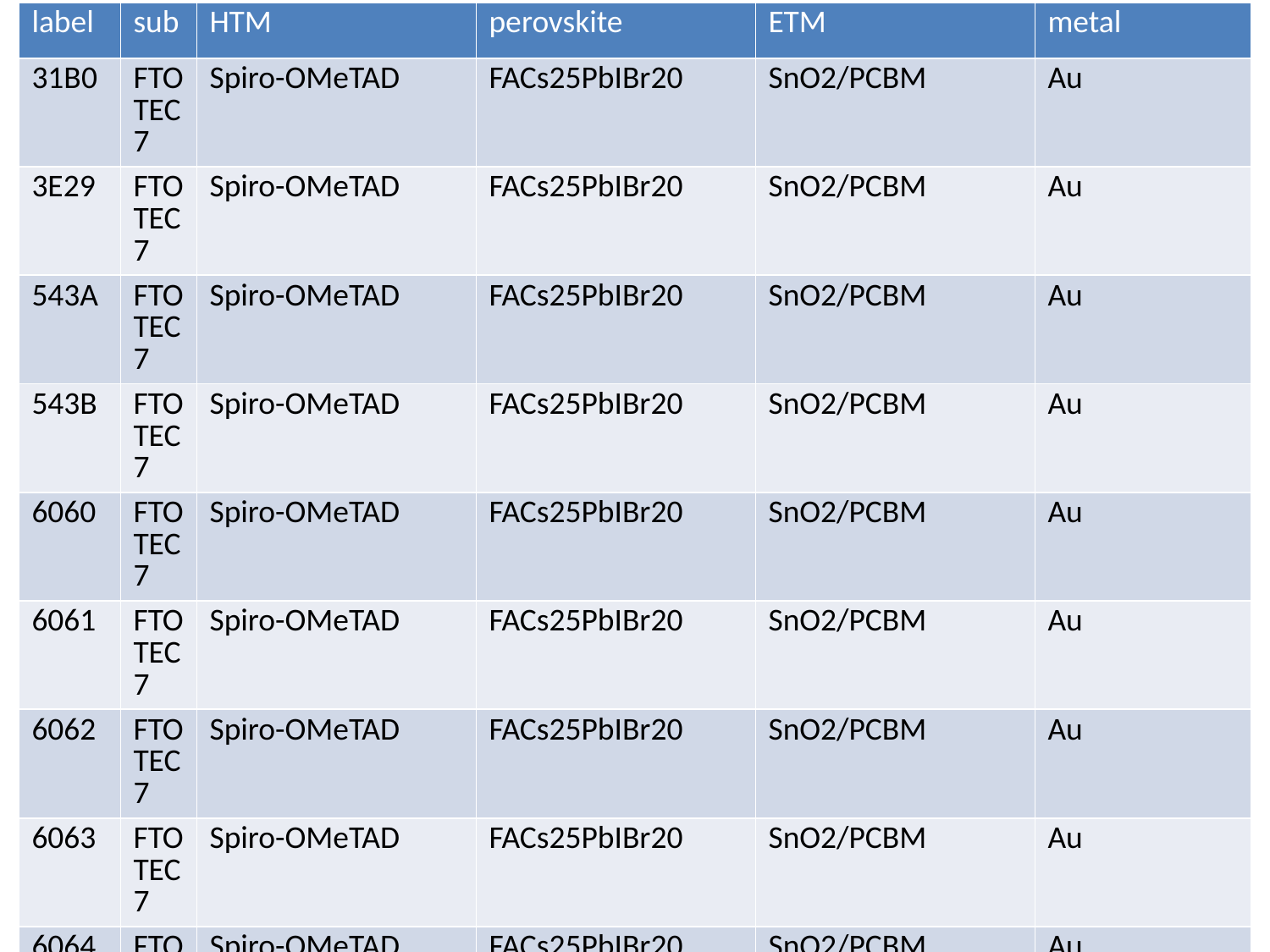

| label | sub | HTM | perovskite | ETM | metal |
| --- | --- | --- | --- | --- | --- |
| 31B0 | FTO TEC7 | Spiro-OMeTAD | FACs25PbIBr20 | SnO2/PCBM | Au |
| 3E29 | FTO TEC7 | Spiro-OMeTAD | FACs25PbIBr20 | SnO2/PCBM | Au |
| 543A | FTO TEC7 | Spiro-OMeTAD | FACs25PbIBr20 | SnO2/PCBM | Au |
| 543B | FTO TEC7 | Spiro-OMeTAD | FACs25PbIBr20 | SnO2/PCBM | Au |
| 6060 | FTO TEC7 | Spiro-OMeTAD | FACs25PbIBr20 | SnO2/PCBM | Au |
| 6061 | FTO TEC7 | Spiro-OMeTAD | FACs25PbIBr20 | SnO2/PCBM | Au |
| 6062 | FTO TEC7 | Spiro-OMeTAD | FACs25PbIBr20 | SnO2/PCBM | Au |
| 6063 | FTO TEC7 | Spiro-OMeTAD | FACs25PbIBr20 | SnO2/PCBM | Au |
| 6064 | FTO TEC7 | Spiro-OMeTAD | FACs25PbIBr20 | SnO2/PCBM | Au |
| 6065 | FTO TEC7 | Spiro-OMeTAD | FACs25PbIBr20 | SnO2/PCBM | Au |
| 6066 | FTO TEC7 | Spiro-OMeTAD | FACs25PbIBr20 | SnO2/PCBM | Au |
| 6067 | FTO TEC7 | Spiro-OMeTAD | FACs25PbIBr20 | SnO2/PCBM | Au |
| 6068 | FTO TEC7 | Spiro-OMeTAD | FACs25PbIBr20 | SnO2/PCBM | Au |
| 6069 | FTO TEC7 | Spiro-OMeTAD | FACs25PbIBr20 | SnO2/PCBM | Au |
| 606A | FTO TEC7 | Spiro-OMeTAD | FACs25PbIBr20 | SnO2/PCBM | Au |
| 606B | FTO TEC7 | Spiro-OMeTAD | FACs25PbIBr20 | SnO2/PCBM | Au |